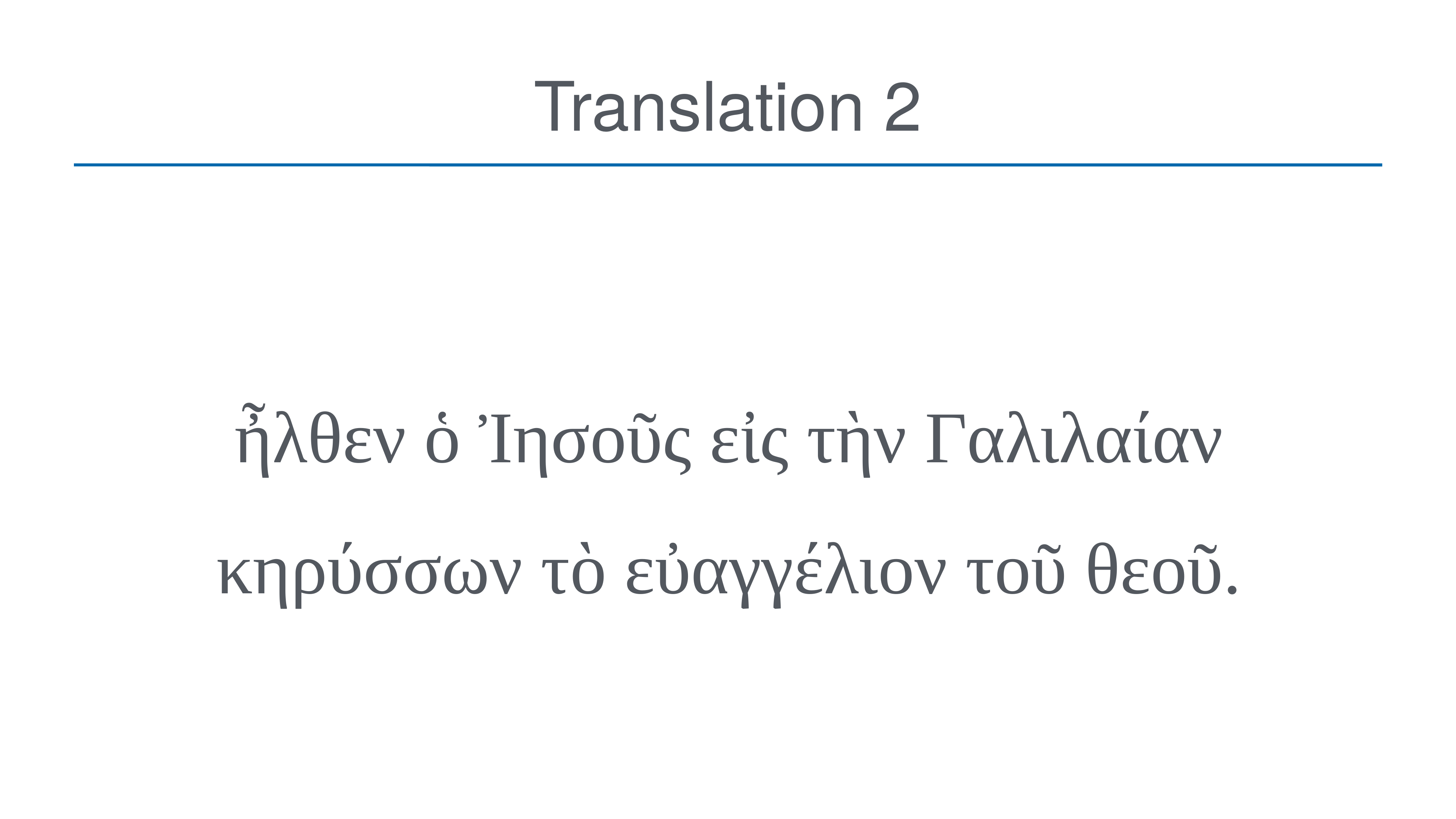

# Translation 2
ἦλθεν ὁ Ἰησοῦς εἰς τὴν Γαλιλαίαν κηρύσσων τὸ εὐαγγέλιον τοῦ θεοῦ.